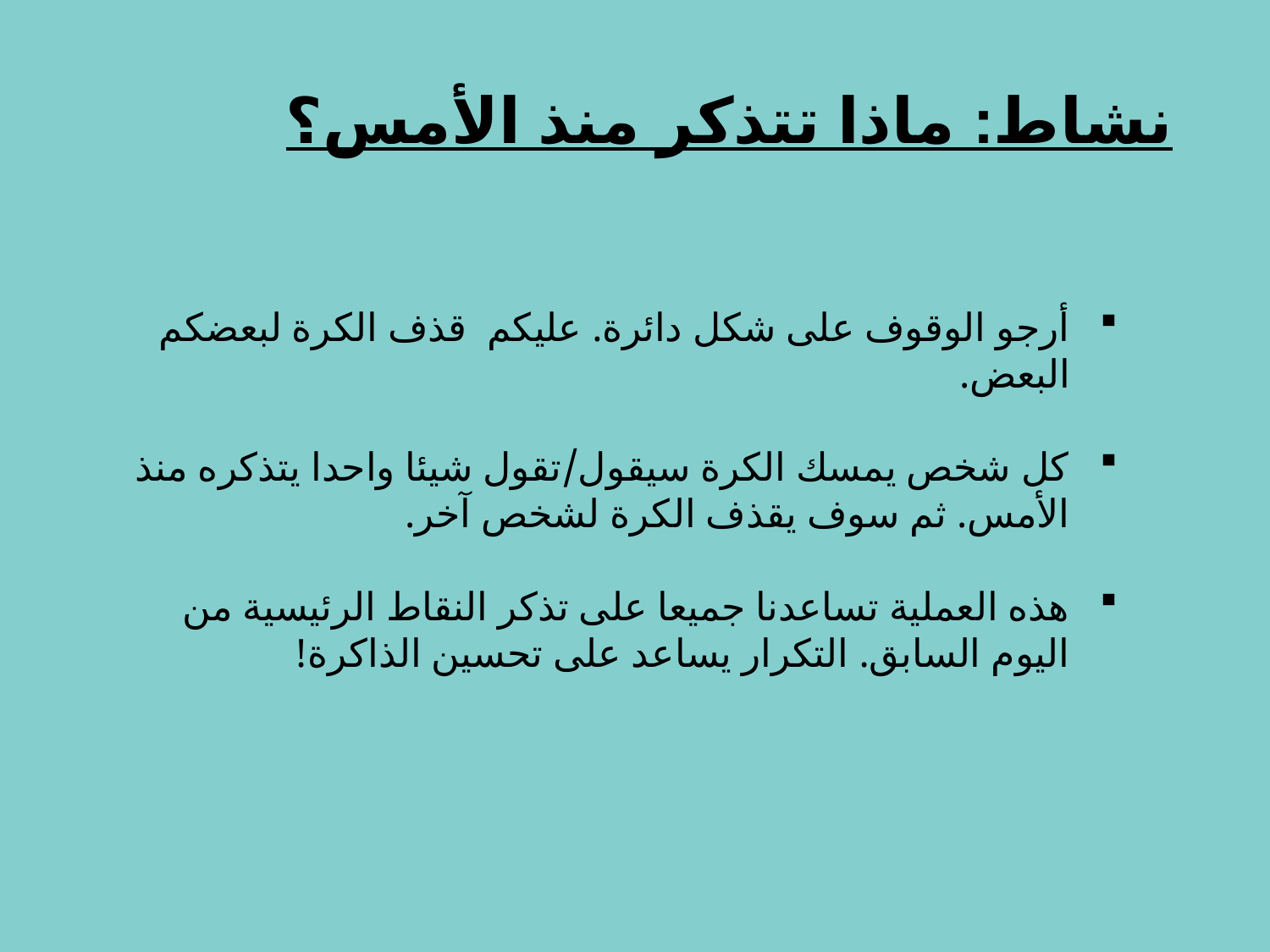

نشاط: ماذا تتذكر منذ الأمس؟
أرجو الوقوف على شكل دائرة. عليكم  قذف الكرة لبعضكم البعض.

كل شخص يمسك الكرة سيقول/تقول شيئا واحدا يتذكره منذ الأمس. ثم سوف يقذف الكرة لشخص آخر.

هذه العملية تساعدنا جميعا على تذكر النقاط الرئيسية من اليوم السابق. التكرار يساعد على تحسين الذاكرة!